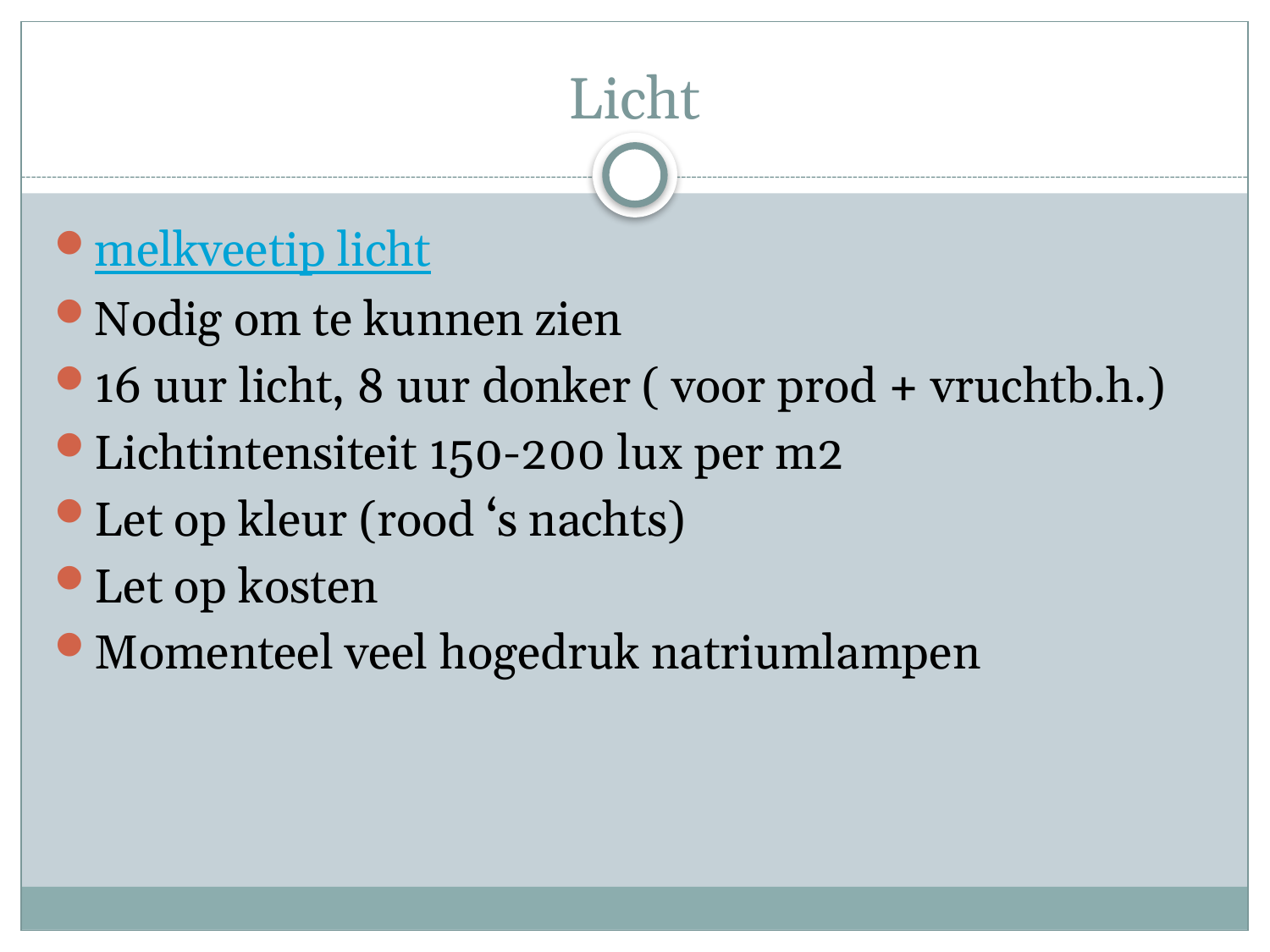

# Licht
melkveetip licht
Nodig om te kunnen zien
16 uur licht, 8 uur donker ( voor prod + vruchtb.h.)
Lichtintensiteit 150-200 lux per m2
Let op kleur (rood ‘s nachts)
Let op kosten
Momenteel veel hogedruk natriumlampen